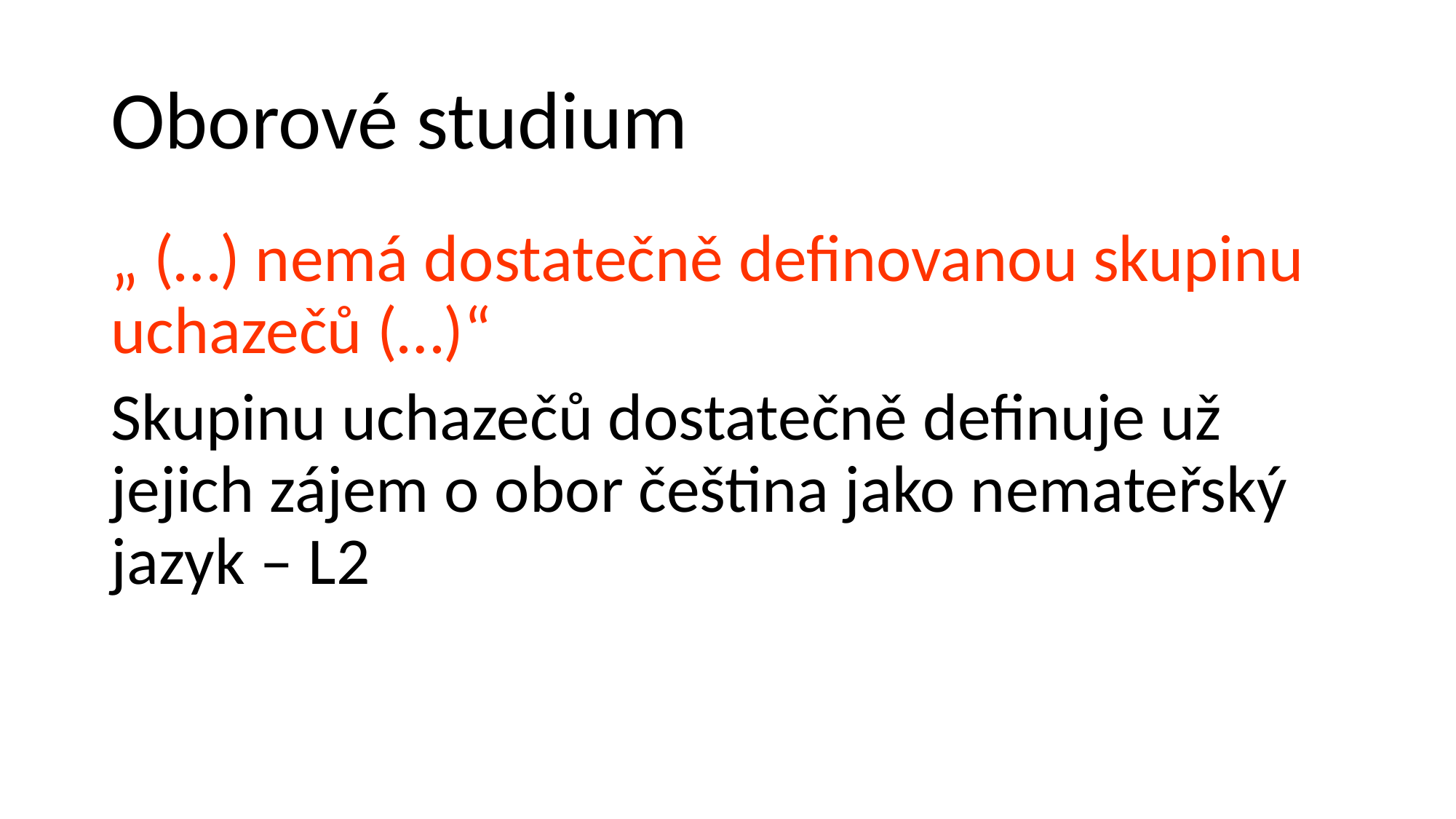

# Oborové studium
„ (…) nemá dostatečně definovanou skupinu uchazečů (…)“
Skupinu uchazečů dostatečně definuje už jejich zájem o obor čeština jako nemateřský jazyk – L2